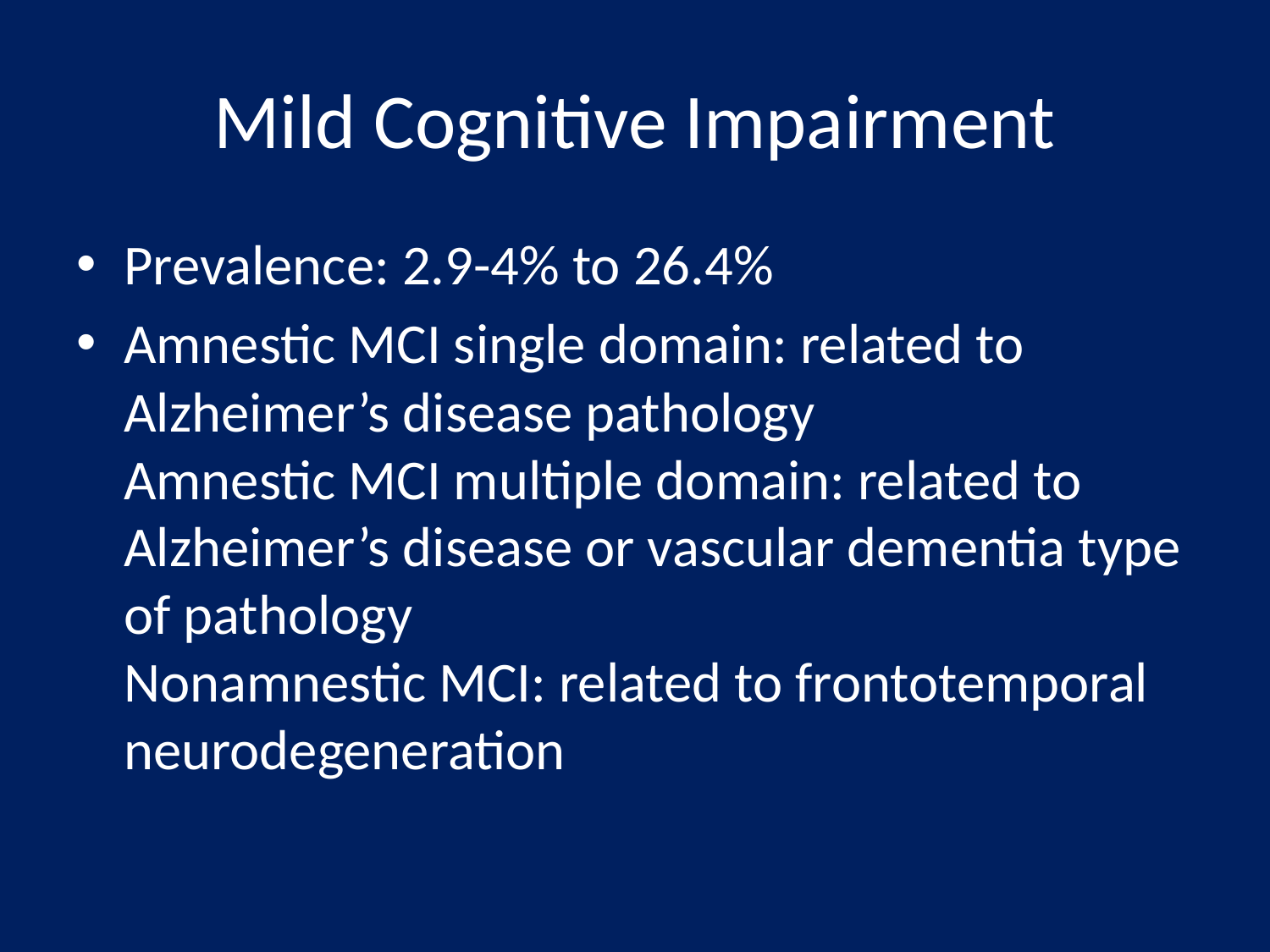

# Mild Cognitive Impairment
Prevalence: 2.9-4% to 26.4%
Amnestic MCI single domain: related to Alzheimer’s disease pathology
Amnestic MCI multiple domain: related to Alzheimer’s disease or vascular dementia type of pathology
Nonamnestic MCI: related to frontotemporal neurodegeneration